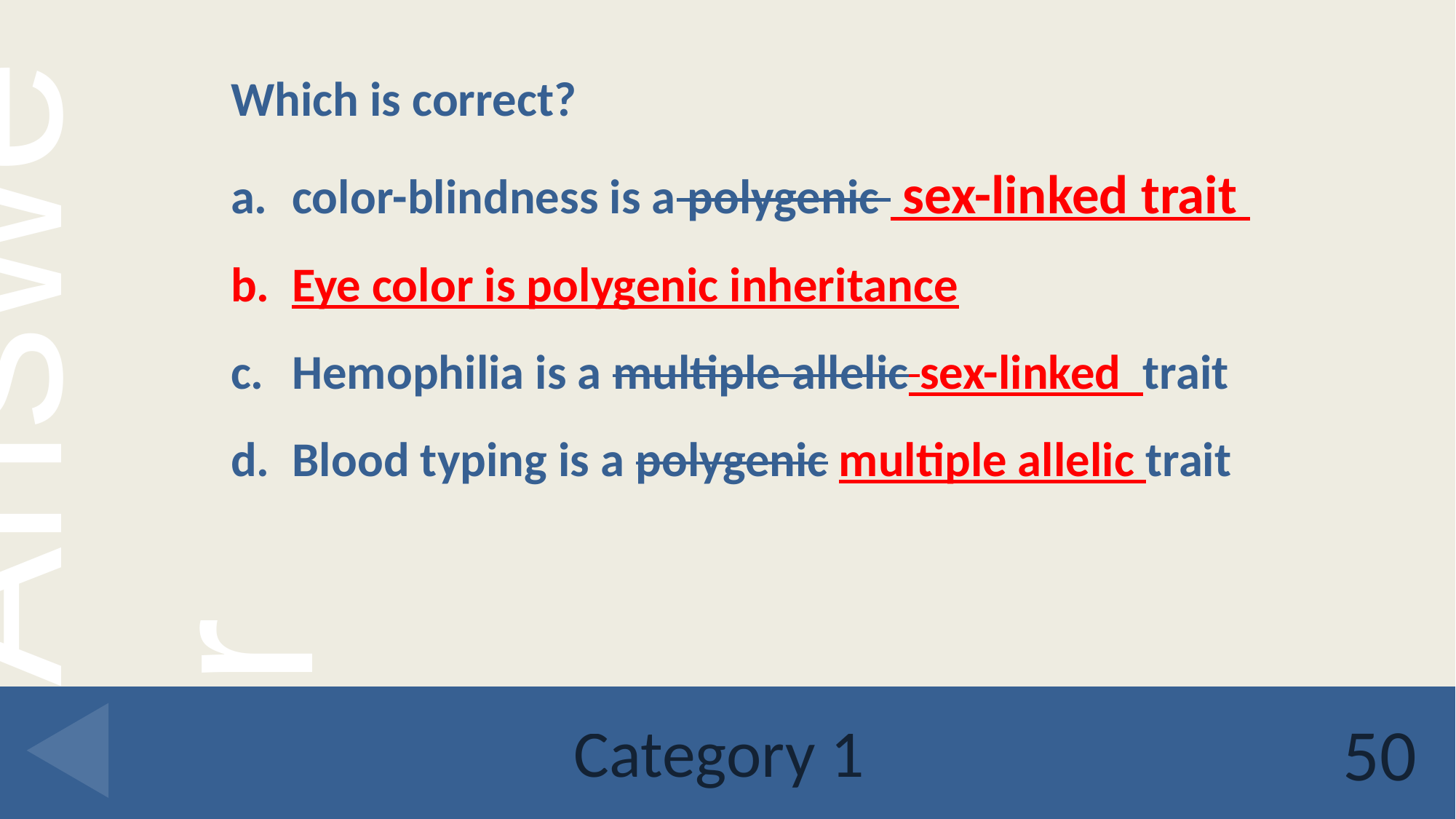

Which is correct?
color-blindness is a polygenic  sex-linked trait
Eye color is polygenic inheritance
Hemophilia is a multiple allelic sex-linked  trait
Blood typing is a polygenic multiple allelic trait

# Category 1
50